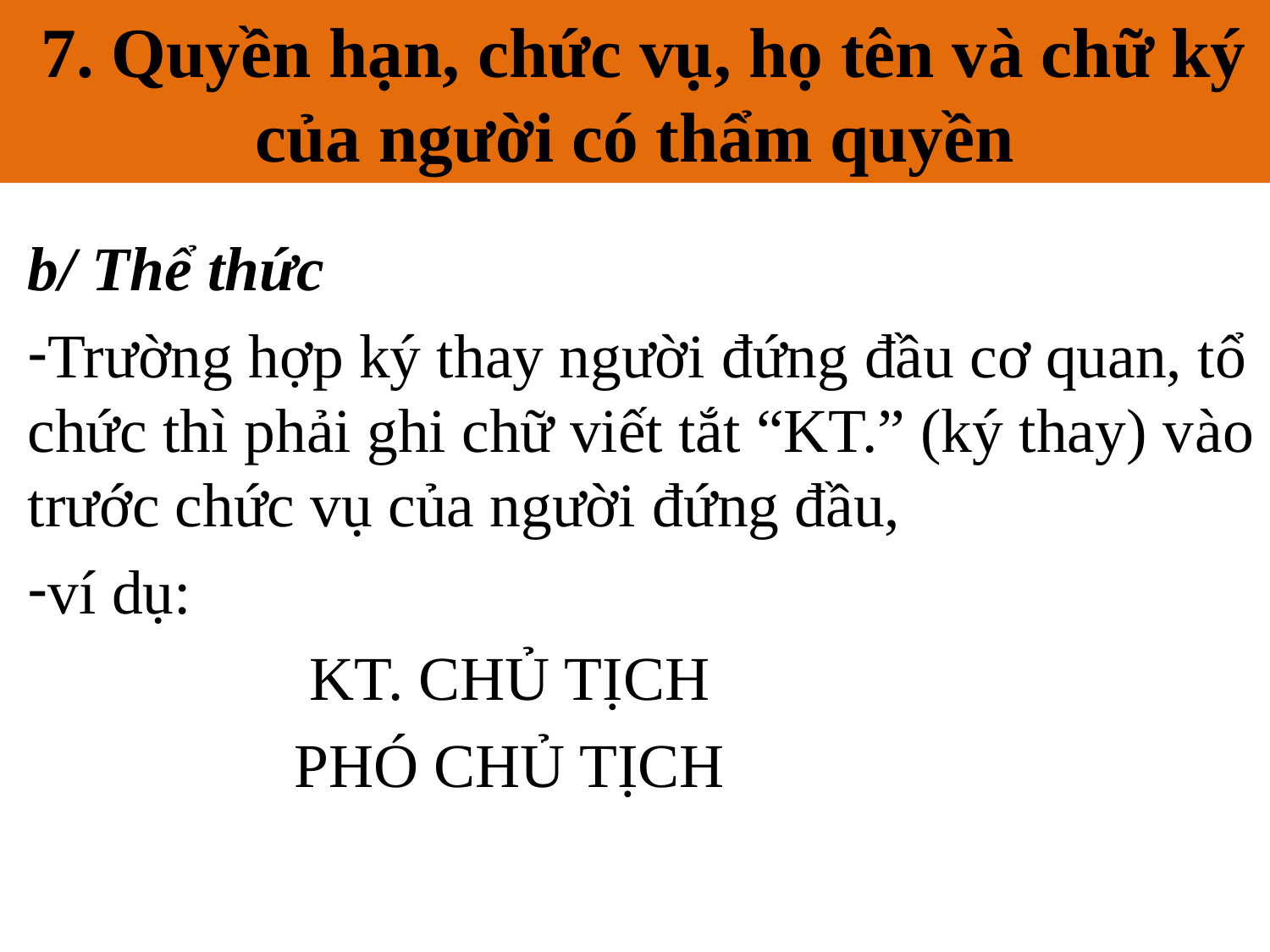

7. Quyền hạn, chức vụ, họ tên và chữ ký của người có thẩm quyền
# 7. Quyền hạn, chức vụ, họ tên và chữ ký của người có thẩm quyền
b/ Thể thức
Trường hợp ký thay người đứng đầu cơ quan, tổ chức thì phải ghi chữ viết tắt “KT.” (ký thay) vào trước chức vụ của người đứng đầu,
ví dụ:
                  KT. CHỦ TỊCH
                 PHÓ CHỦ TỊCH